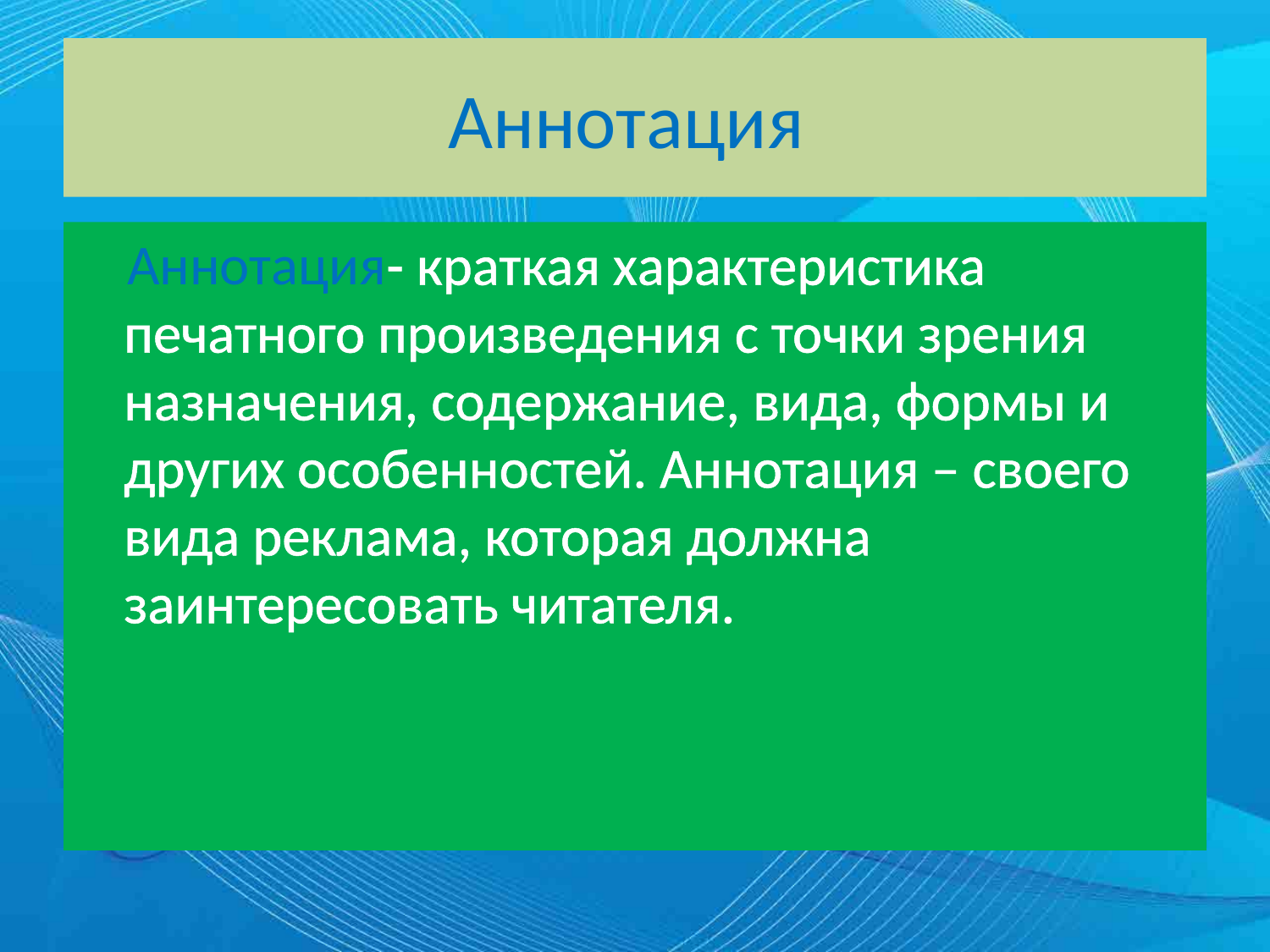

# Аннотация
    Аннотация- краткая характеристика печатного произведения с точки зрения назначения, содержание, вида, формы и других особенностей. Аннотация – своего вида реклама, которая должна заинтересовать читателя.